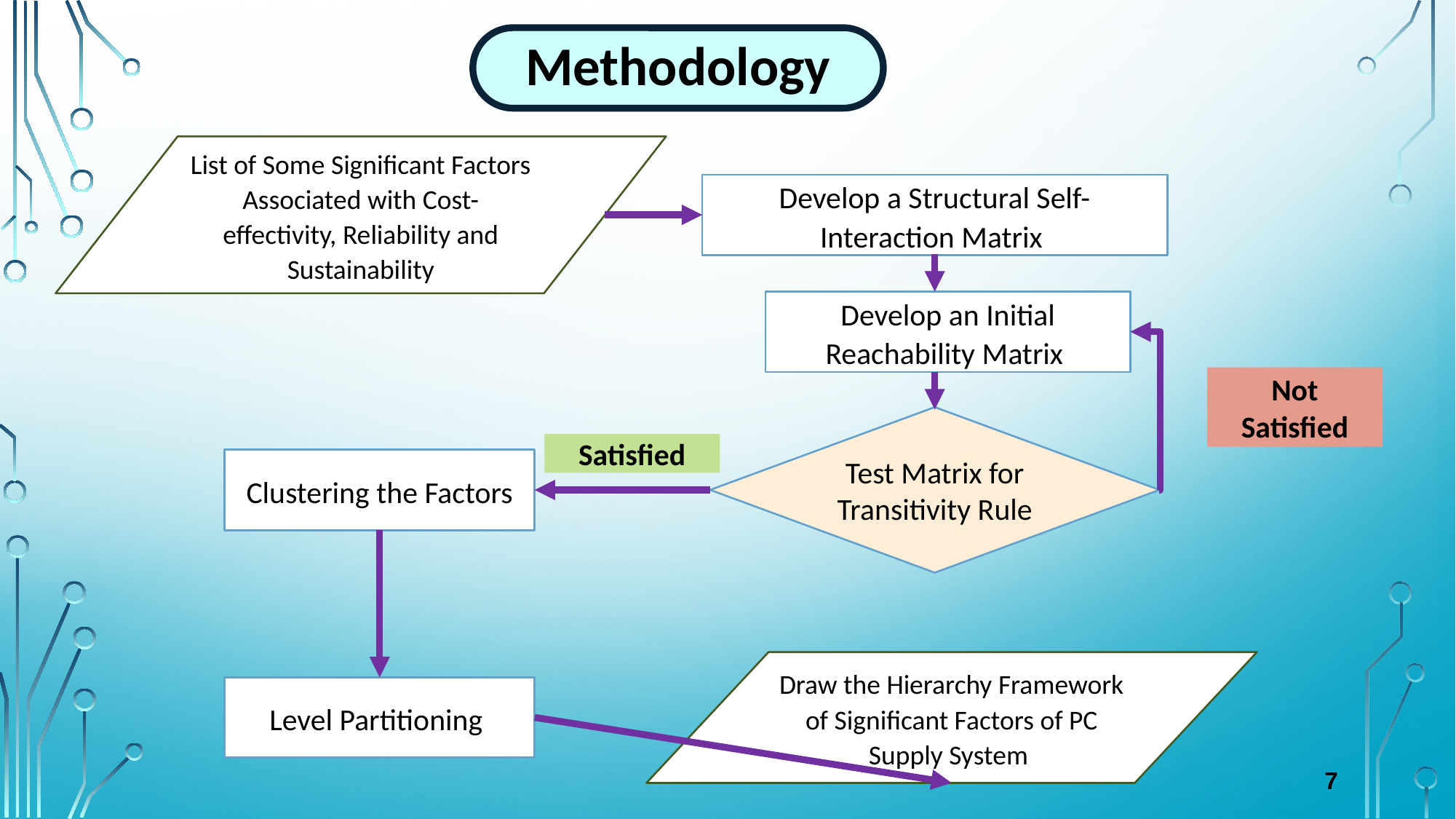

Methodology
List of Some Significant Factors Associated with Cost-effectivity, Reliability and Sustainability
Develop a Structural Self-Interaction Matrix
Develop an Initial Reachability Matrix
Not
Satisfied
Test Matrix for Transitivity Rule
Satisfied
Clustering the Factors
Draw the Hierarchy Framework of Significant Factors of PC Supply System
Level Partitioning
7